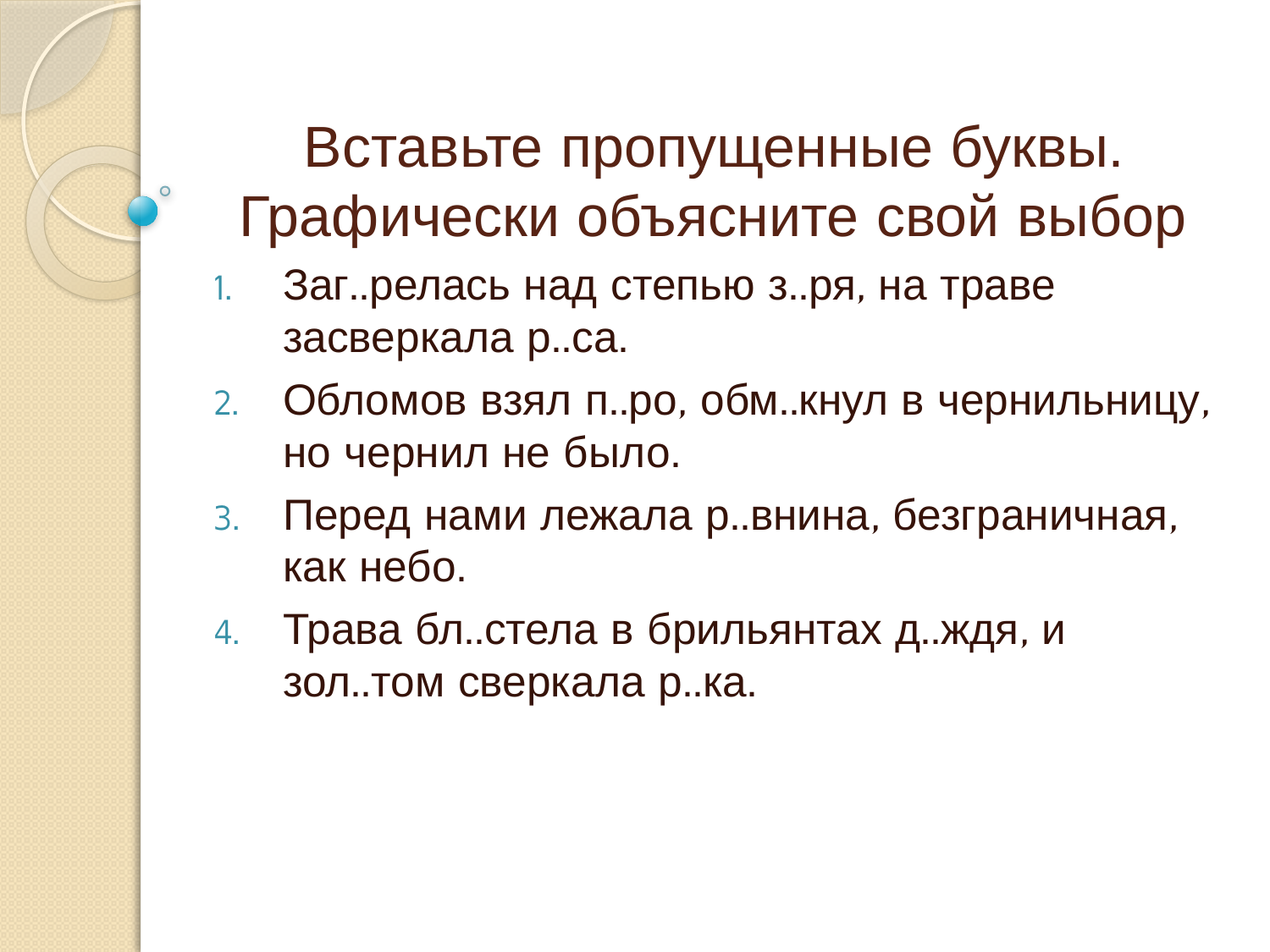

# Вставьте пропущенные буквы. Графически объясните свой выбор
Заг..релась над степью з..ря, на траве засверкала р..са.
Обломов взял п..ро, обм..кнул в чернильницу, но чернил не было.
Перед нами лежала р..внина, безграничная, как небо.
Трава бл..стела в брильянтах д..ждя, и зол..том сверкала р..ка.